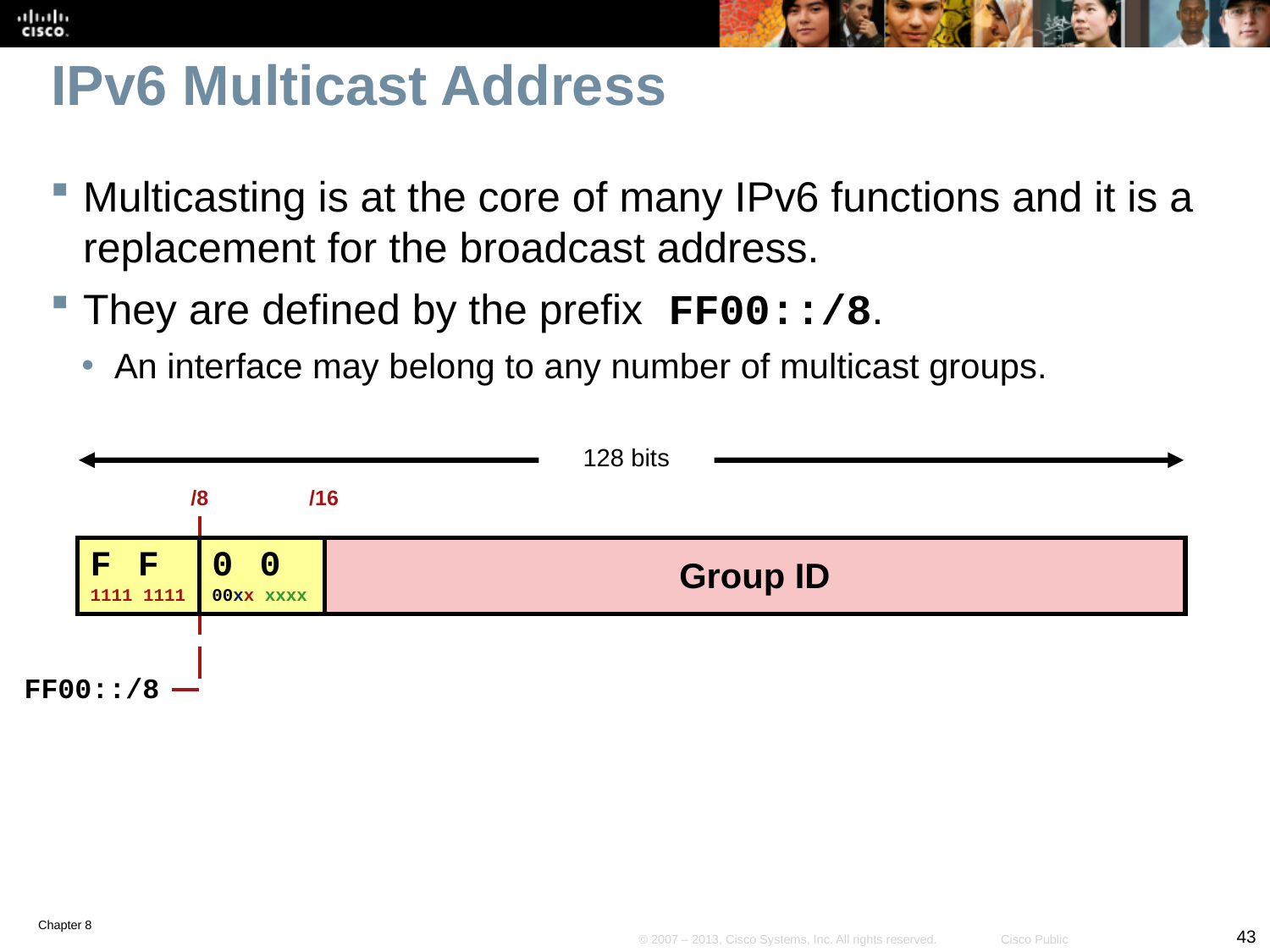

# IPv6 Multicast Address
Multicasting is at the core of many IPv6 functions and it is a replacement for the broadcast address.
They are defined by the prefix FF00::/8.
An interface may belong to any number of multicast groups.
128 bits

/8
/16
| F F 1111 1111 | 0 0 00xx xxxx | Group ID |
| --- | --- | --- |
FF00::/8